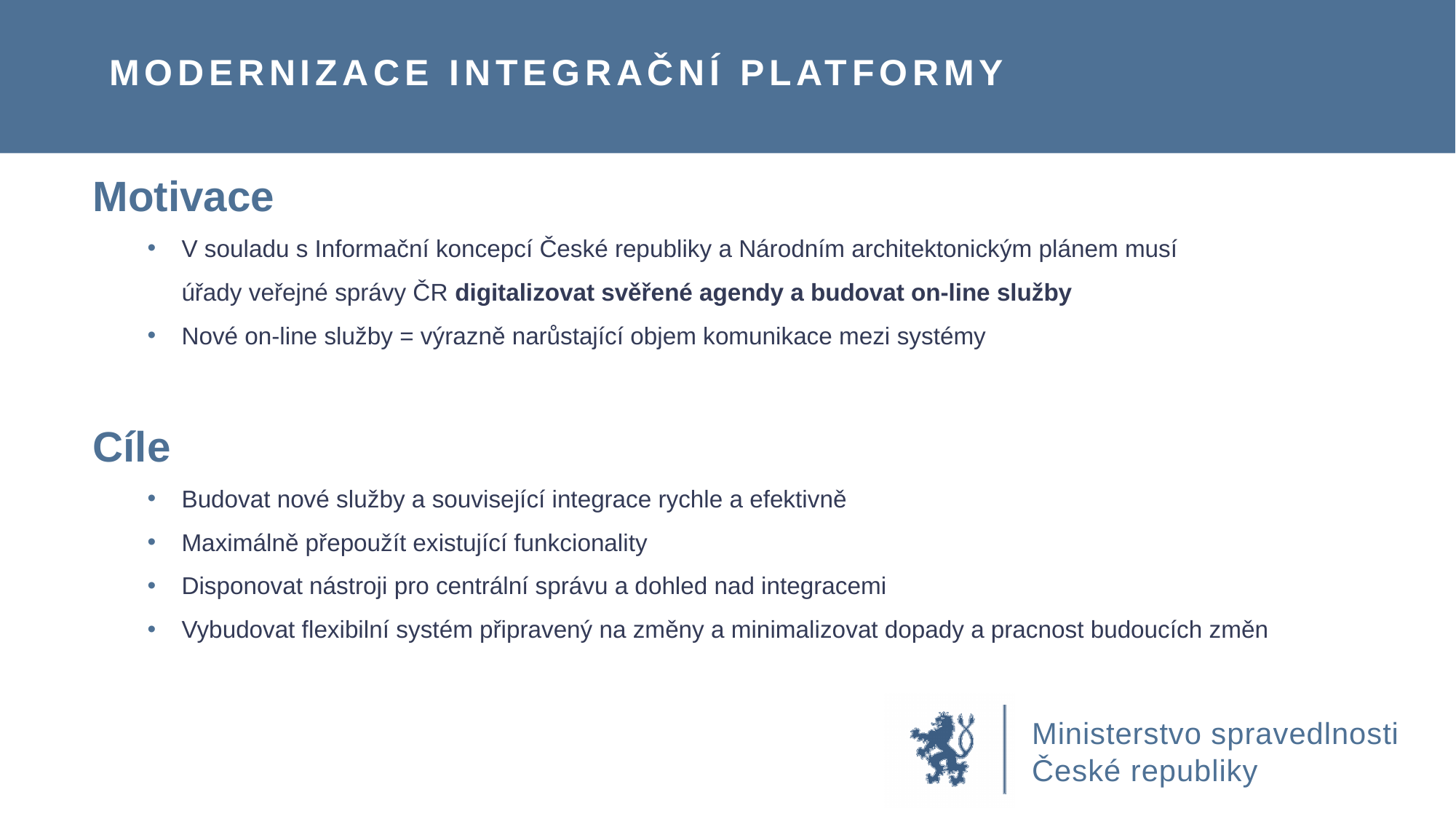

# Modernizace integrační platformy
Motivace
V souladu s Informační koncepcí České republiky a Národním architektonickým plánem musí
úřady veřejné správy ČR digitalizovat svěřené agendy a budovat on-line služby
Nové on-line služby = výrazně narůstající objem komunikace mezi systémy

Cíle
Budovat nové služby a související integrace rychle a efektivně
Maximálně přepoužít existující funkcionality
Disponovat nástroji pro centrální správu a dohled nad integracemi
Vybudovat flexibilní systém připravený na změny a minimalizovat dopady a pracnost budoucích změn